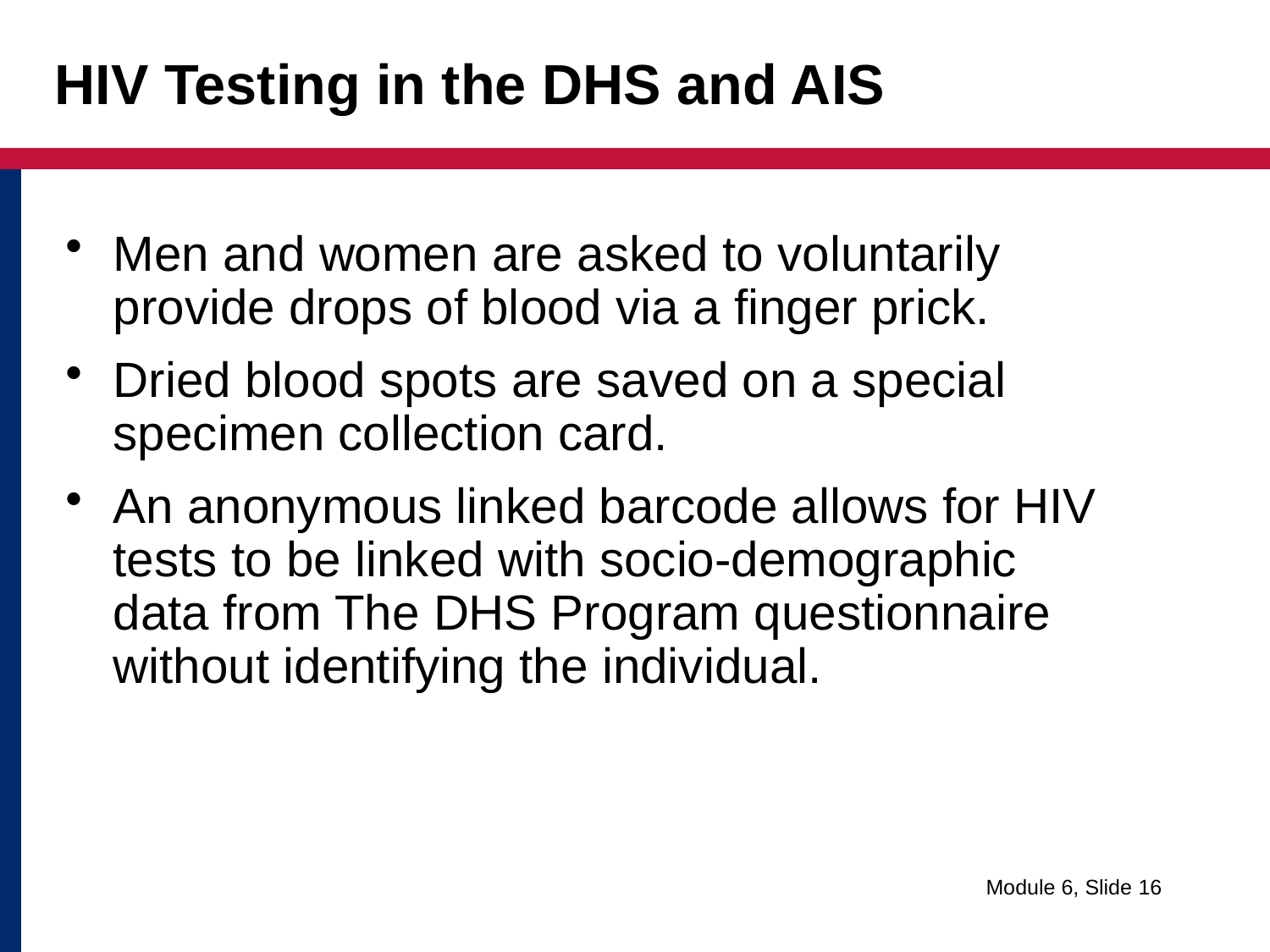

# HIV Testing in the DHS and AIS
Men and women are asked to voluntarily provide drops of blood via a finger prick.
Dried blood spots are saved on a special specimen collection card.
An anonymous linked barcode allows for HIV tests to be linked with socio-demographic data from The DHS Program questionnaire without identifying the individual.

Module 6, Slide 16